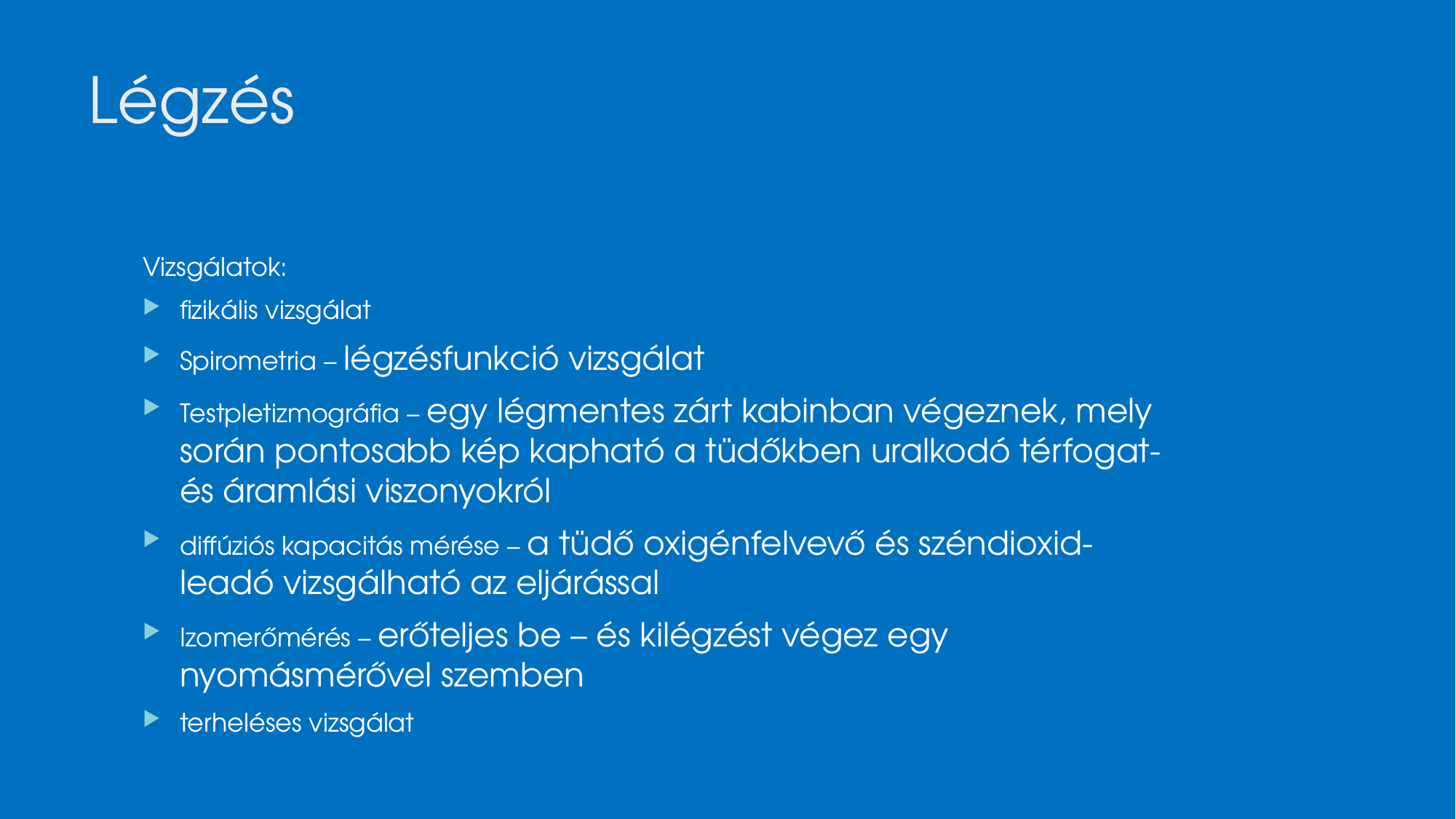

# Légzés
Vizsgálatok:
fizikális vizsgálat
Spirometria – légzésfunkció vizsgálat
Testpletizmográfia – egy légmentes zárt kabinban végeznek, mely során pontosabb kép kapható a tüdőkben uralkodó térfogat- és áramlási viszonyokról
diffúziós kapacitás mérése – a tüdő oxigénfelvevő és széndioxid- leadó vizsgálható az eljárással
Izomerőmérés – erőteljes be – és kilégzést végez egy nyomásmérővel szemben
terheléses vizsgálat